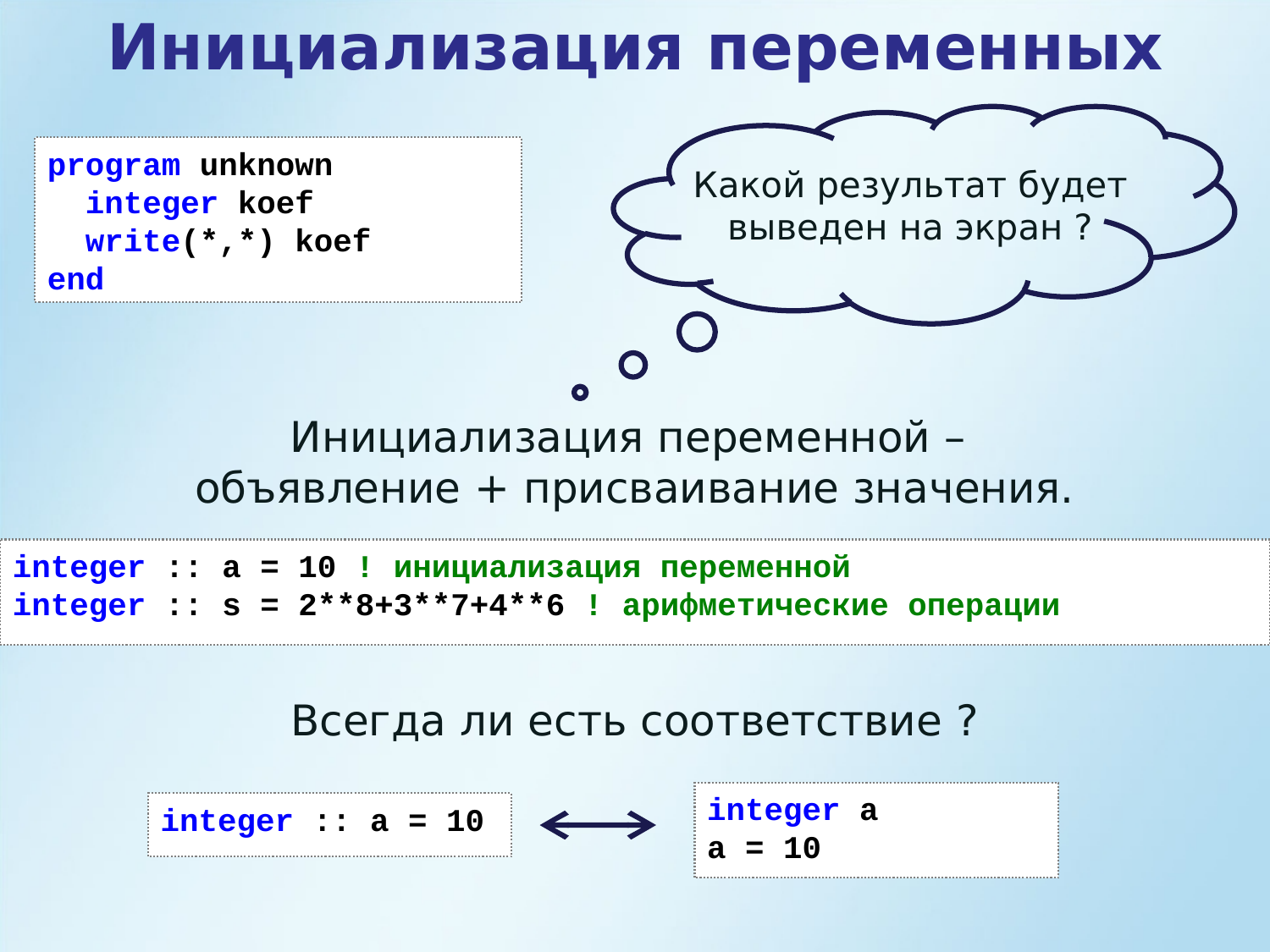

Инициализация переменных

program unknown
  integer koef
  write(*,*) koef
end
Какой результат будет выведен на экран ?
Инициализация переменной –
объявление + присваивание значения.
integer :: a = 10 ! инициализация переменной
integer :: s = 2**8+3**7+4**6 ! арифметические операции
Всегда ли есть соответствие ?
integer a
а = 10
integer :: a = 10